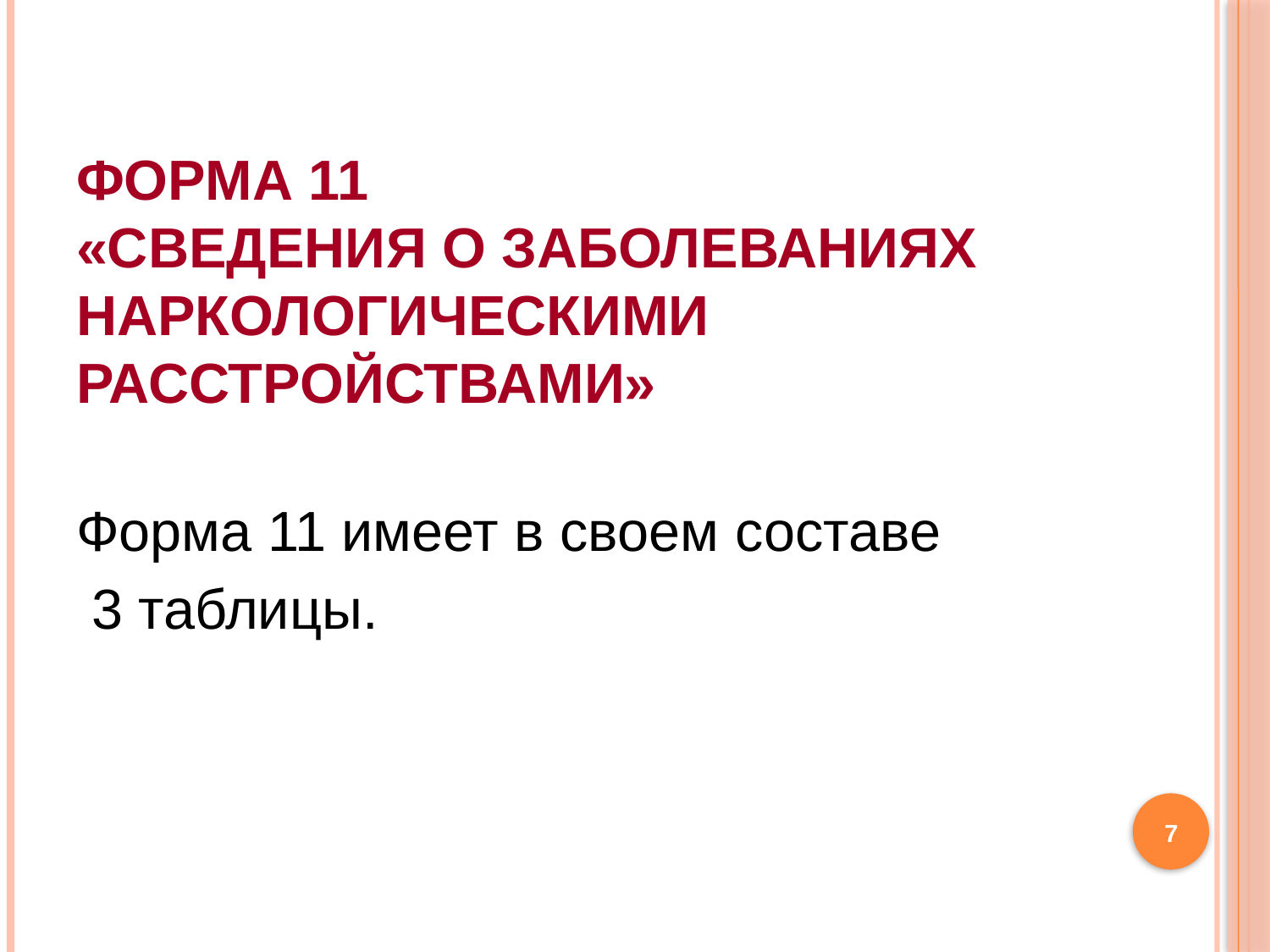

# ФОРМА 11 «СВЕДЕНИЯ О ЗАБОЛЕВАНИЯХ НАРКОЛОГИЧЕСКИМИ РАССТРОЙСТВАМИ»
Форма 11 имеет в своем составе
 3 таблицы.
7